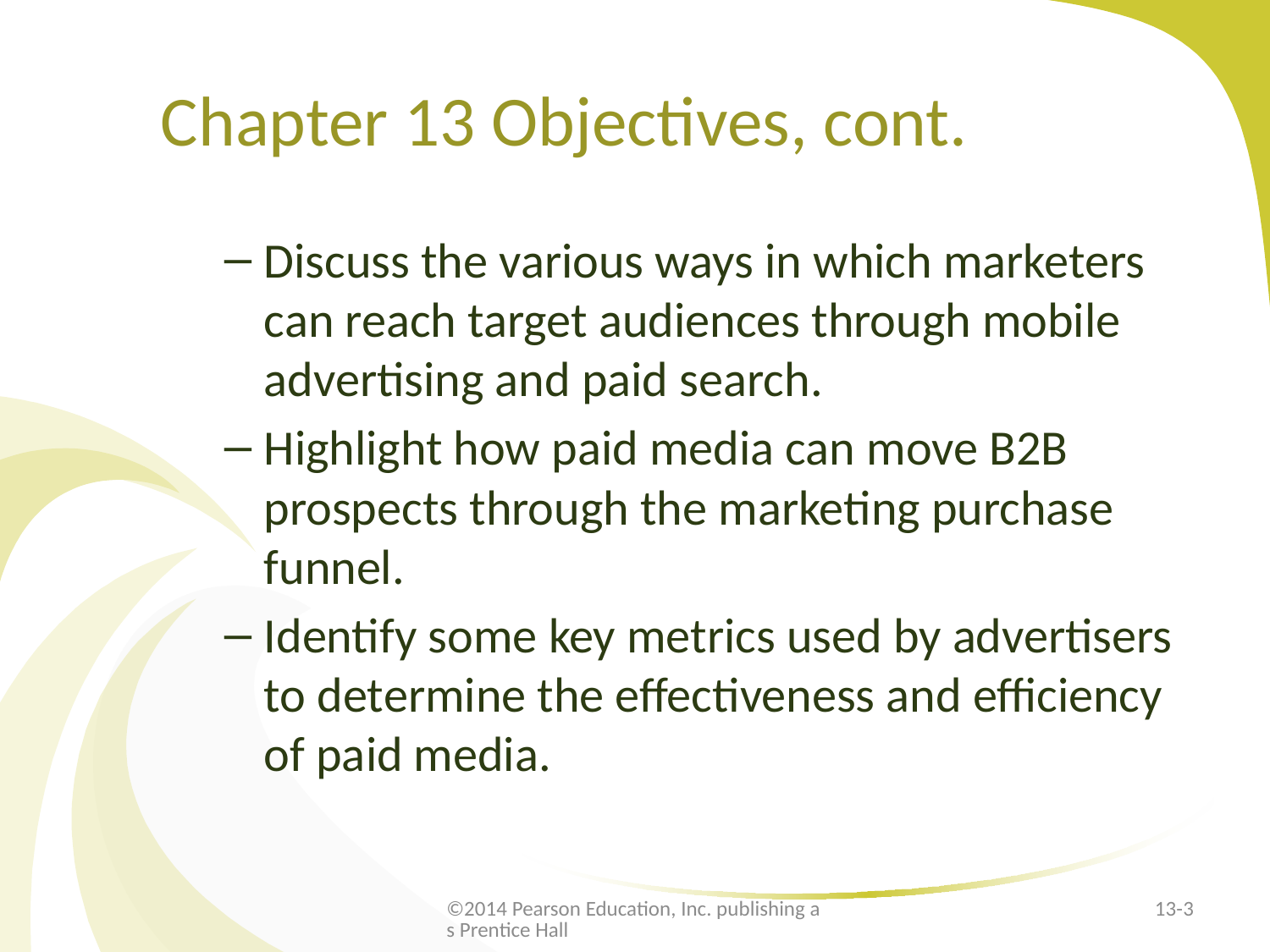

# Chapter 13 Objectives, cont.
Discuss the various ways in which marketers can reach target audiences through mobile advertising and paid search.
Highlight how paid media can move B2B prospects through the marketing purchase funnel.
Identify some key metrics used by advertisers to determine the effectiveness and efficiency of paid media.

©2014 Pearson Education, Inc. publishing as Prentice Hall
13-3